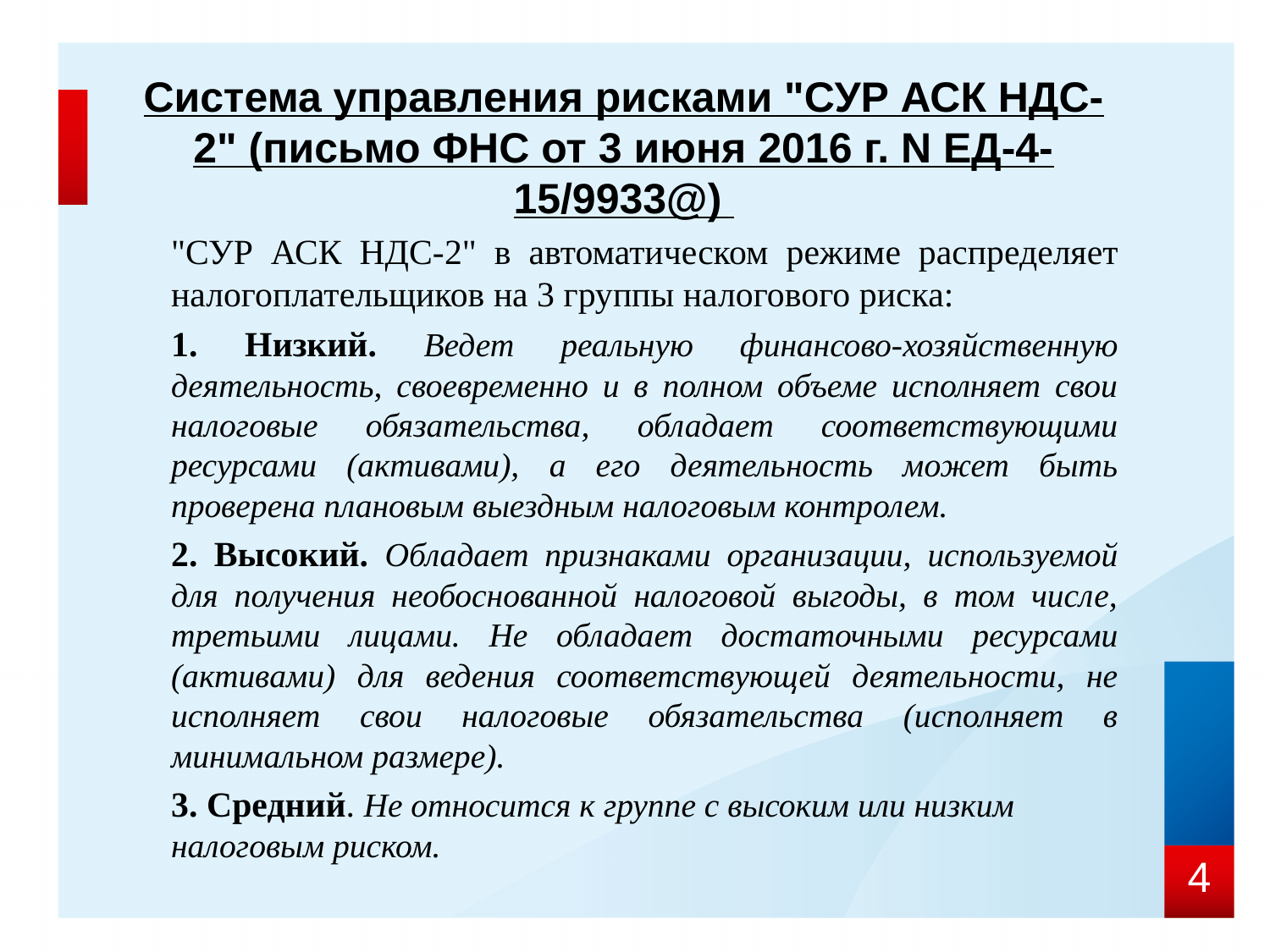

# Система управления рисками "СУР АСК НДС-2" (письмо ФНС от 3 июня 2016 г. N ЕД-4-15/9933@)
"СУР АСК НДС-2" в автоматическом режиме распределяет налогоплательщиков на 3 группы налогового риска:
1. Низкий. Ведет реальную финансово-хозяйственную деятельность, своевременно и в полном объеме исполняет свои налоговые обязательства, обладает соответствующими ресурсами (активами), а его деятельность может быть проверена плановым выездным налоговым контролем.
2. Высокий. Обладает признаками организации, используемой для получения необоснованной налоговой выгоды, в том числе, третьими лицами. Не обладает достаточными ресурсами (активами) для ведения соответствующей деятельности, не исполняет свои налоговые обязательства (исполняет в минимальном размере).
3. Средний. Не относится к группе с высоким или низким налоговым риском.

4